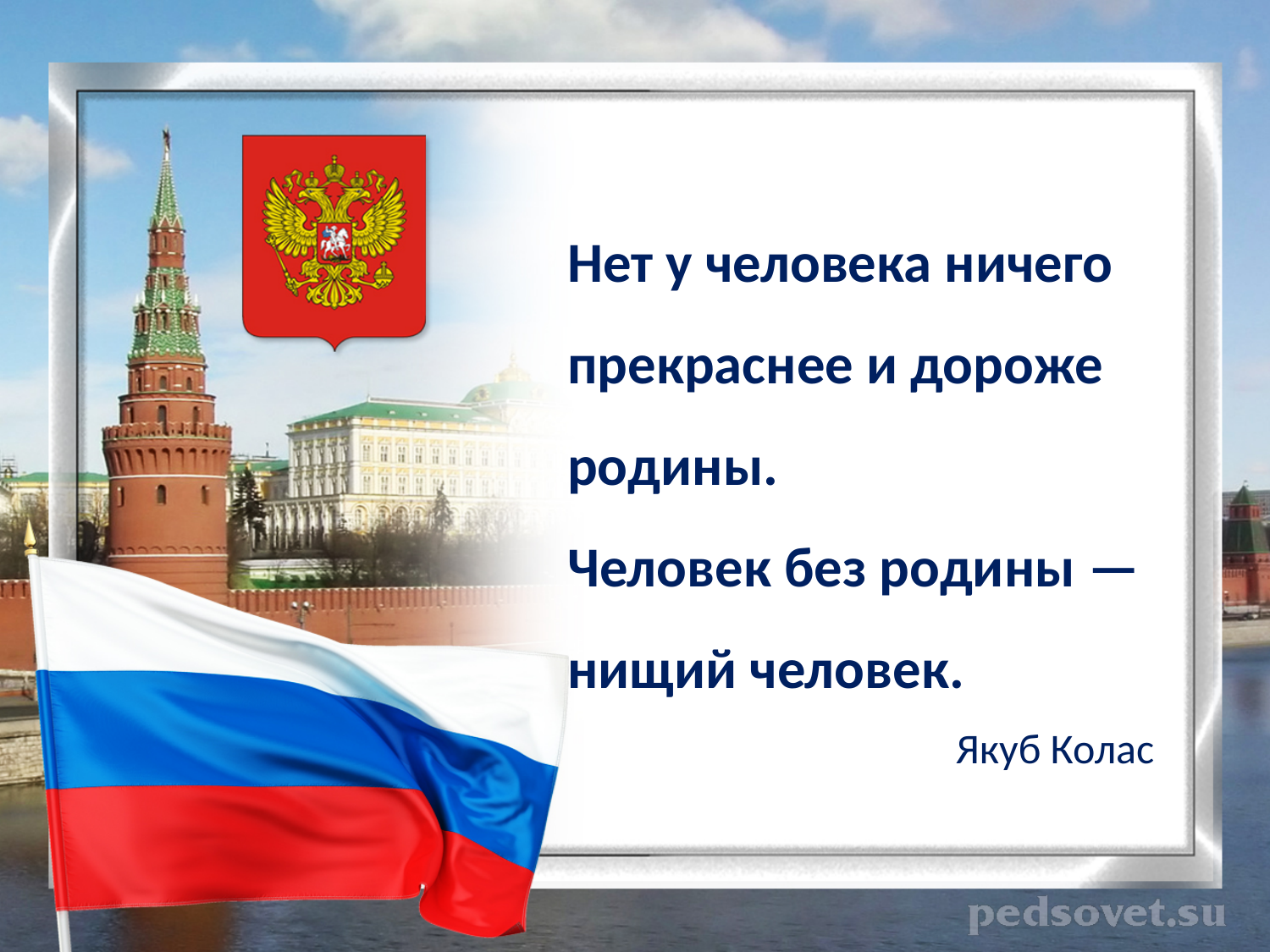

#
Нет у человека ничего прекраснее и дороже родины.
Человек без родины — нищий человек.
                           Якуб Колас